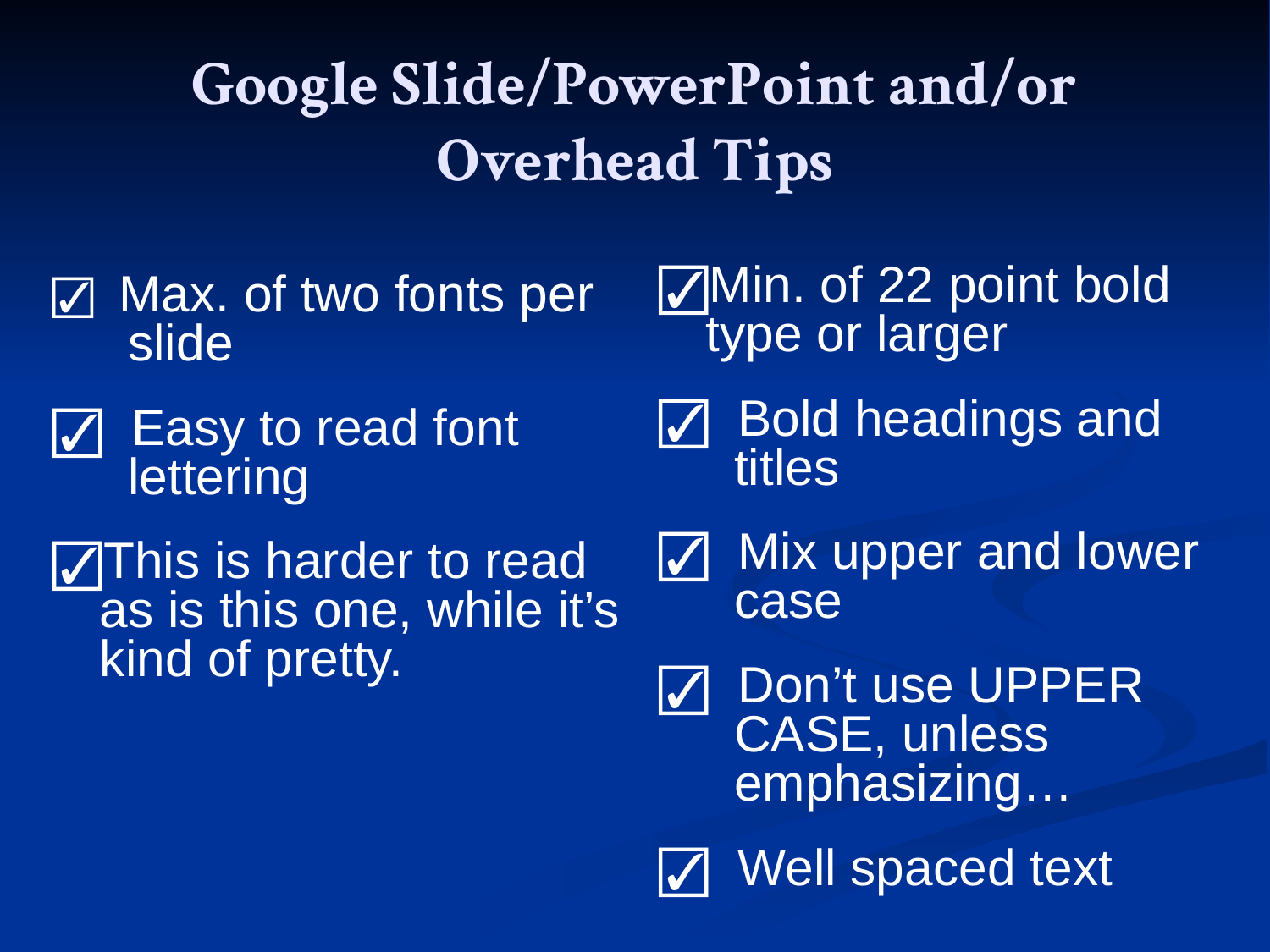

# Google Slide/PowerPoint and/or Overhead Tips
Min. of 22 point bold
type or larger
  Bold headings and
  titles
  Mix upper and lower
  case
  Don’t use UPPER
  CASE, unless
  emphasizing…
  Well spaced text
  Max. of two fonts per
  slide
  Easy to read font
  lettering
This is harder to read as is this one, while it’s kind of pretty.